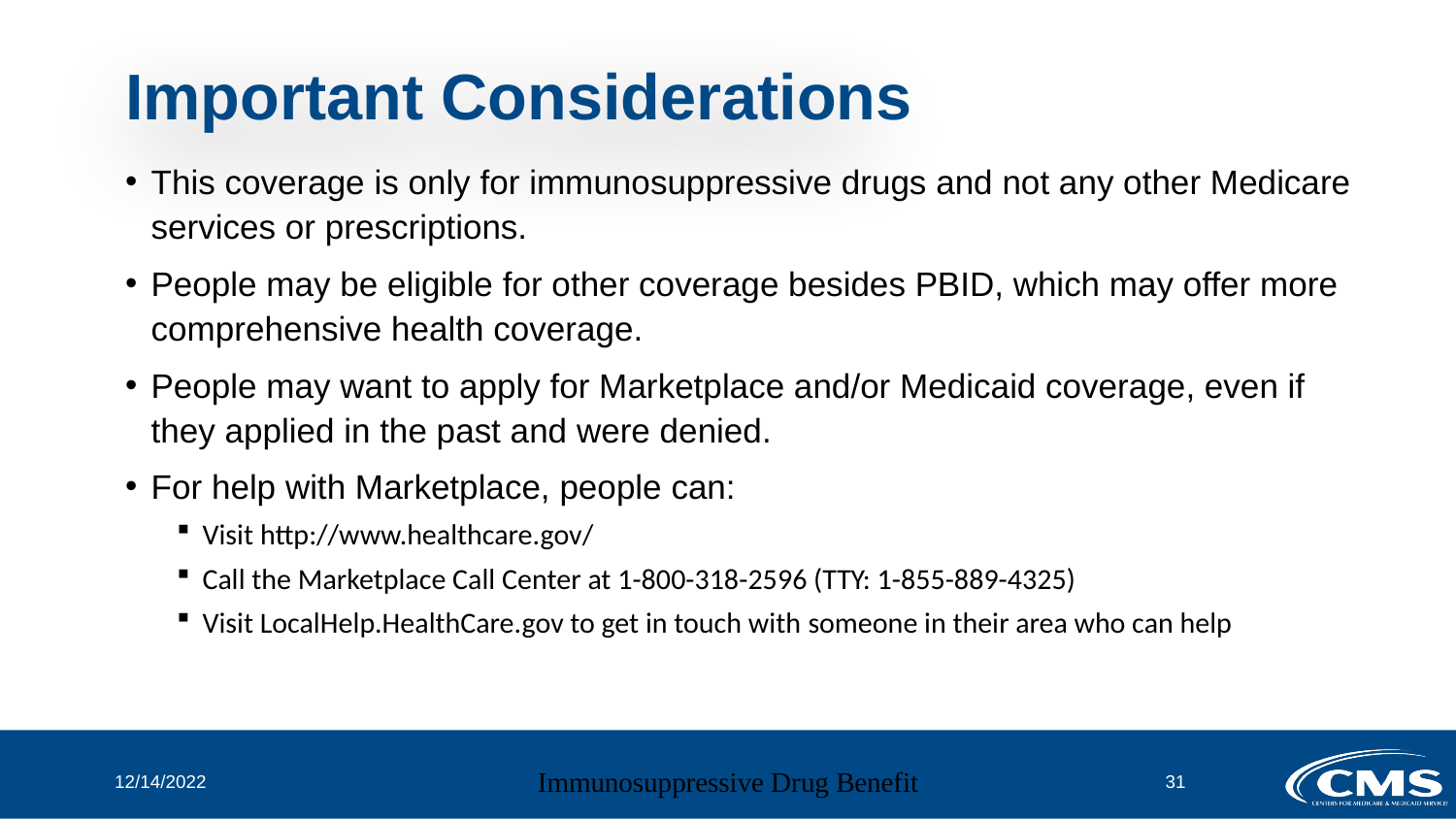

# Important Considerations
This coverage is only for immunosuppressive drugs and not any other Medicare services or prescriptions.
People may be eligible for other coverage besides PBID, which may offer more comprehensive health coverage.
People may want to apply for Marketplace and/or Medicaid coverage, even if they applied in the past and were denied.
For help with Marketplace, people can:
Visit http://www.healthcare.gov/
Call the Marketplace Call Center at 1-800-318-2596 (TTY: 1-855-889-4325)
Visit LocalHelp.HealthCare.gov to get in touch with someone in their area who can help
12/14/2022
Immunosuppressive Drug Benefit
31